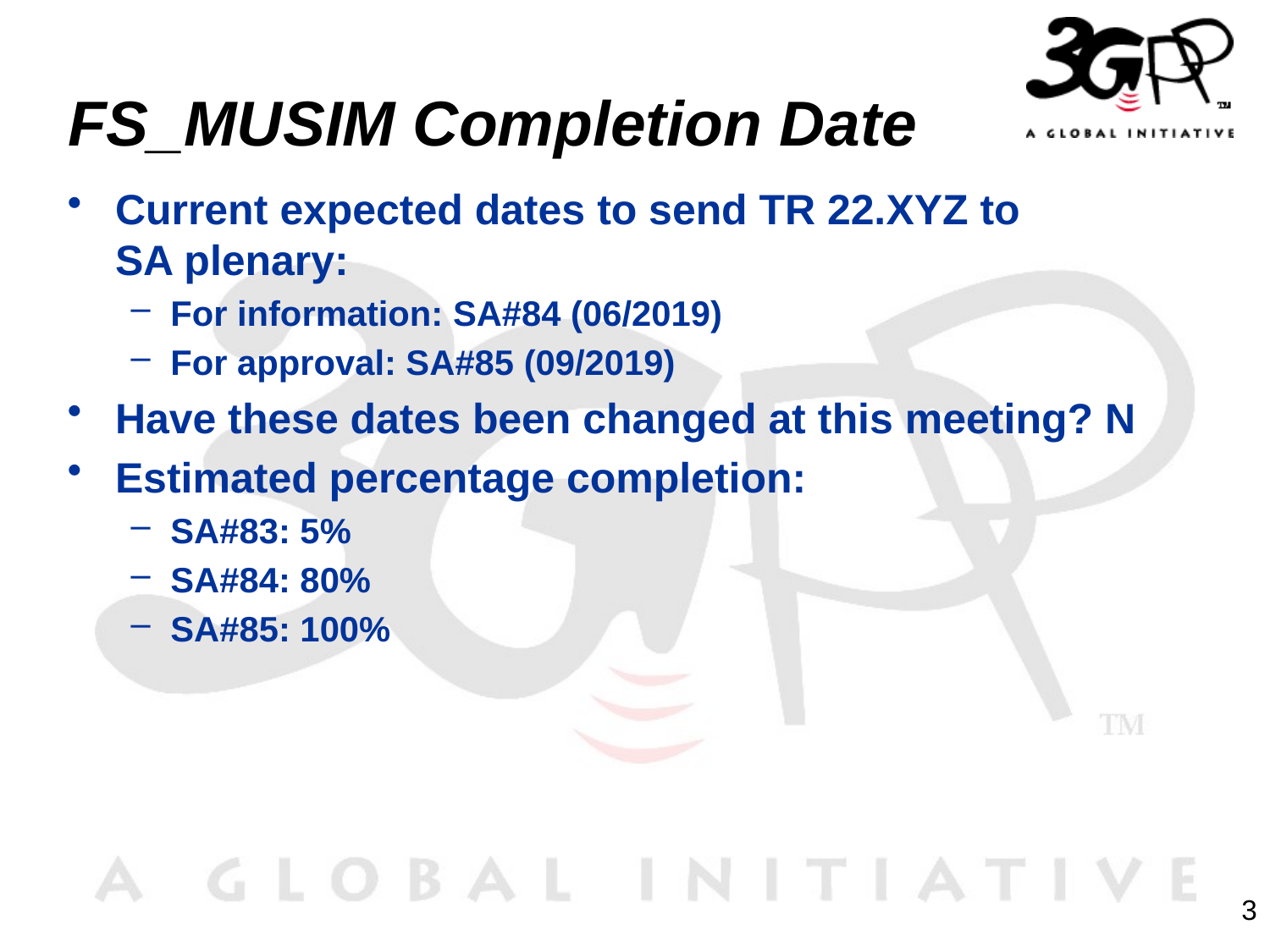

# FS_MUSIM Completion Date
Current expected dates to send TR 22.XYZ to
SA plenary:
For information: SA#84 (06/2019)
For approval: SA#85 (09/2019)
Have these dates been changed at this meeting? N
Estimated percentage completion:
SA#83: 5%
SA#84: 80%
SA#85: 100%
3